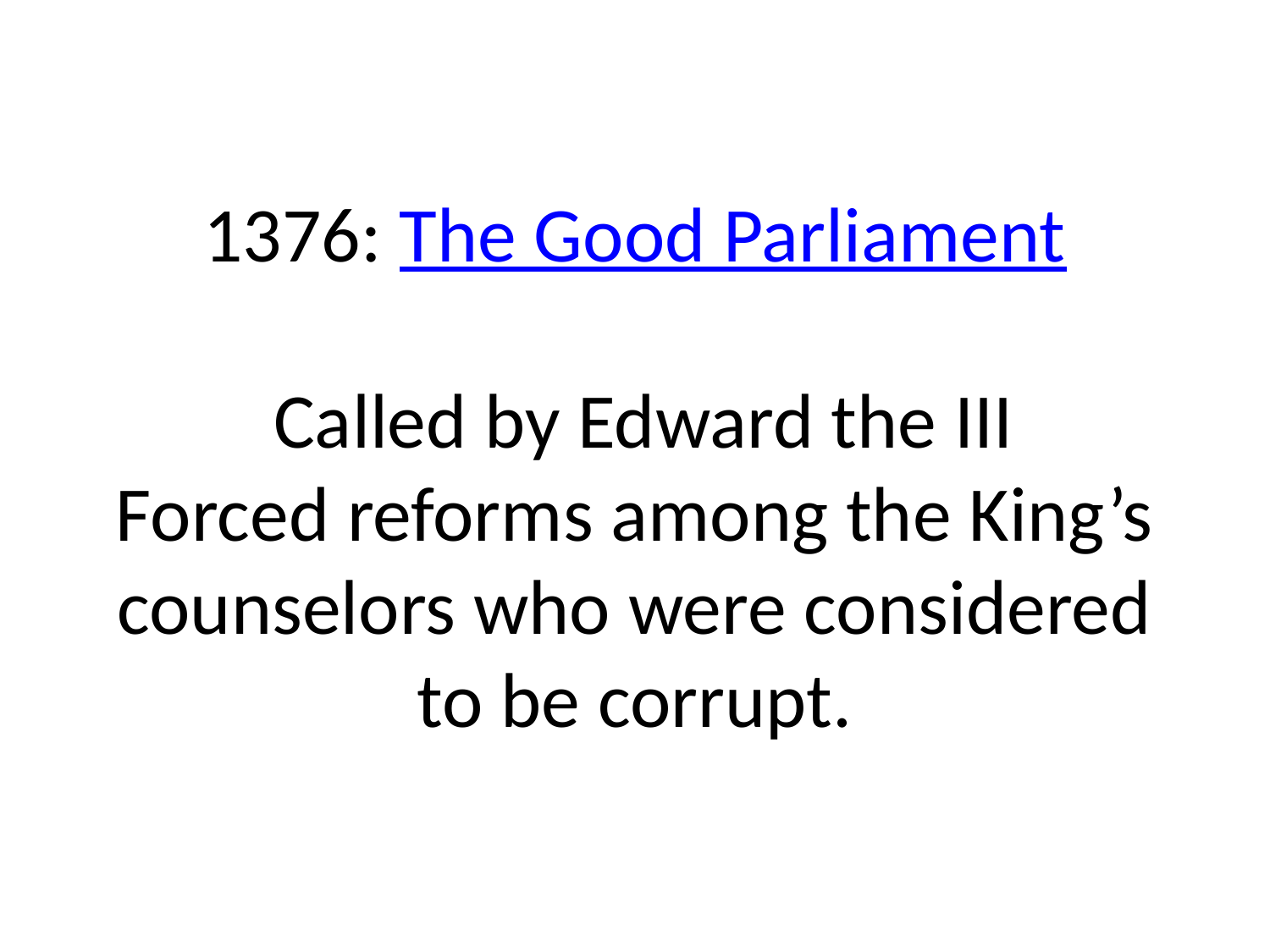

# 1376: The Good Parliament Called by Edward the III Forced reforms among the King’s counselors who were considered to be corrupt.